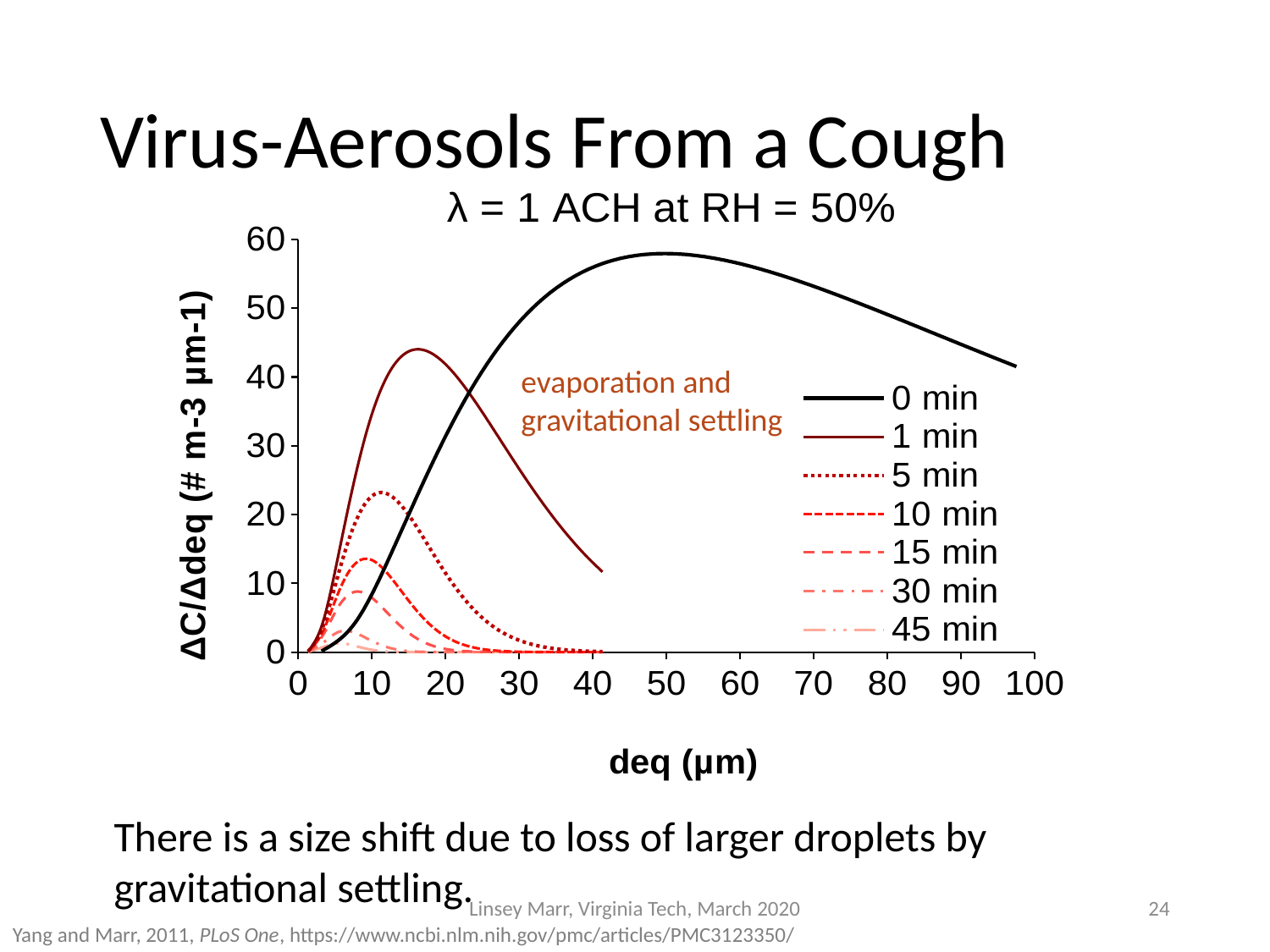

# Virus-Aerosols From a Cough

### Chart: λ = 1 ACH at RH = 50%

| Category |  |  |  |  |  |  |  |
|---|---|---|---|---|---|---|---|
evaporation and gravitational settling
There is a size shift due to loss of larger droplets by gravitational settling.
Linsey Marr, Virginia Tech, March 2020
24
Yang and Marr, 2011, PLoS One, https://www.ncbi.nlm.nih.gov/pmc/articles/PMC3123350/